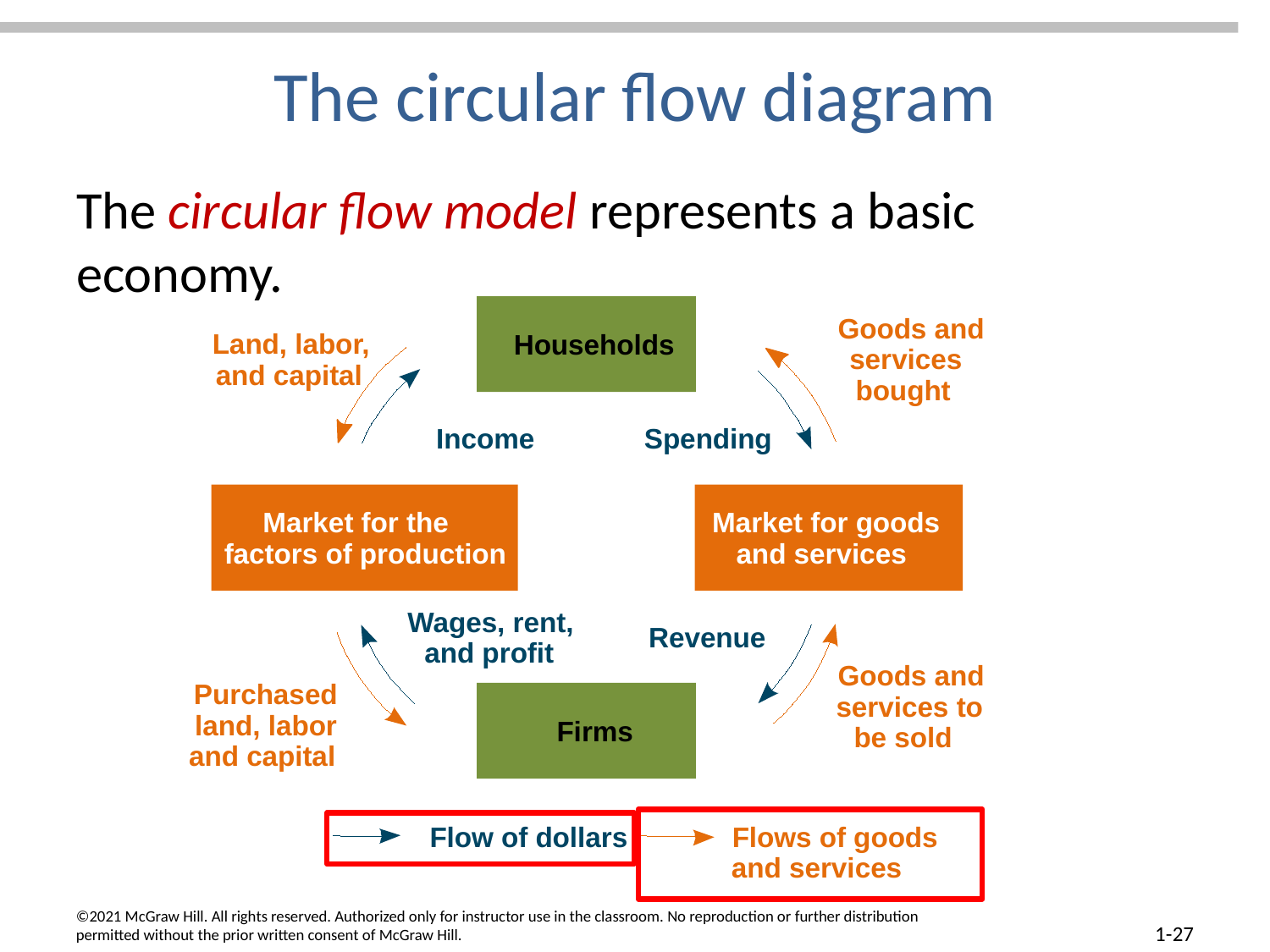

# The circular flow diagram
The circular flow model represents a basic economy.

Goods and
Land, labor,
Households
services

and capital

bought

Income
Spending

Market for the
Market for goods
factors of production
and services
Wages, rent,
Revenue

and profit

Goods and
Purchased

services to

land, labor
Firms
be sold
and capital

Flow of dollars
Flows of goods

and services